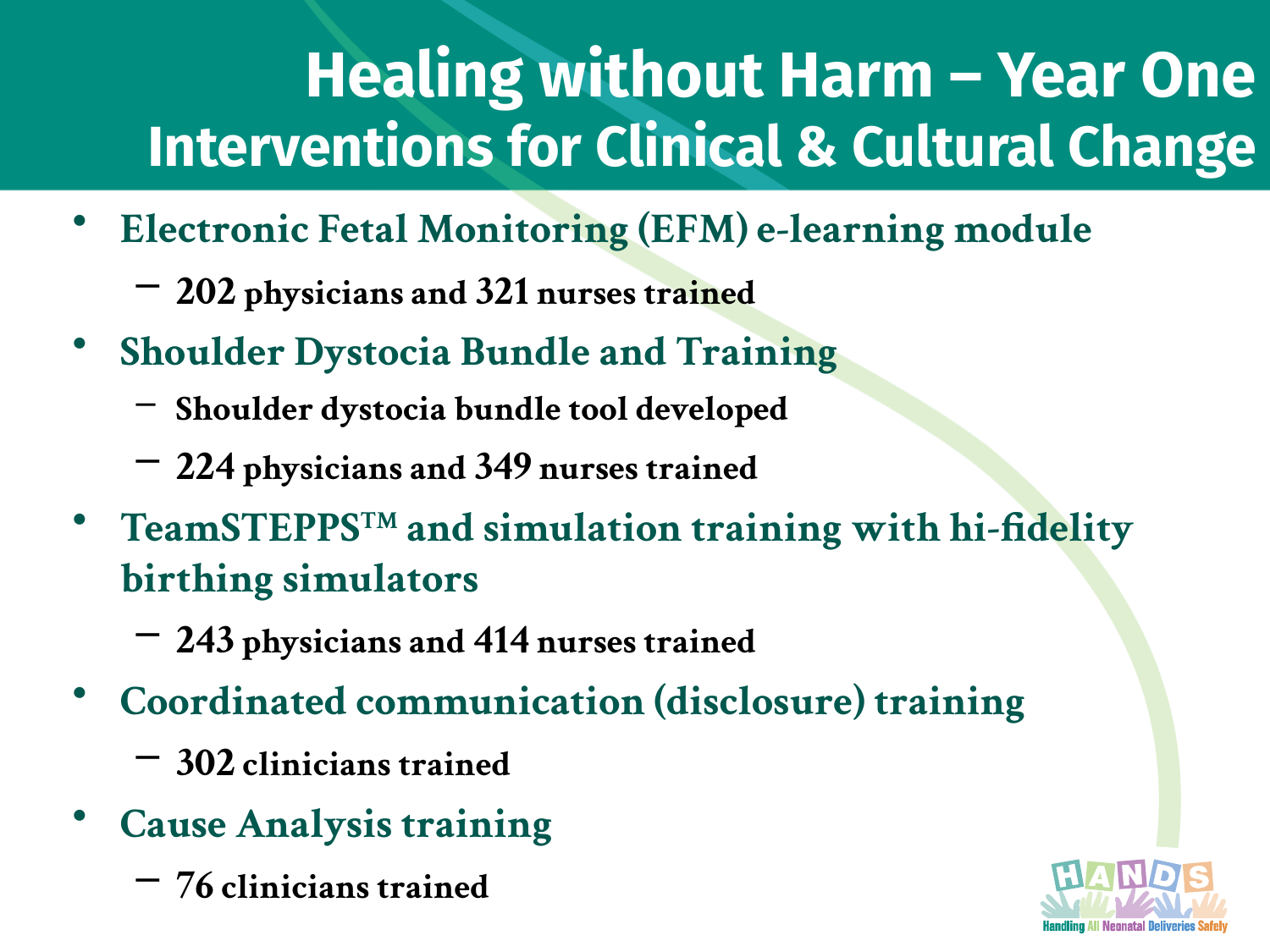

# Healing without Harm – Year One Interventions for Clinical & Cultural Change
Electronic Fetal Monitoring (EFM) e-learning module
202 physicians and 321 nurses trained
Shoulder Dystocia Bundle and Training
Shoulder dystocia bundle tool developed
224 physicians and 349 nurses trained
TeamSTEPPSTM and simulation training with hi-fidelity birthing simulators
243 physicians and 414 nurses trained
Coordinated communication (disclosure) training
302 clinicians trained
Cause Analysis training
76 clinicians trained